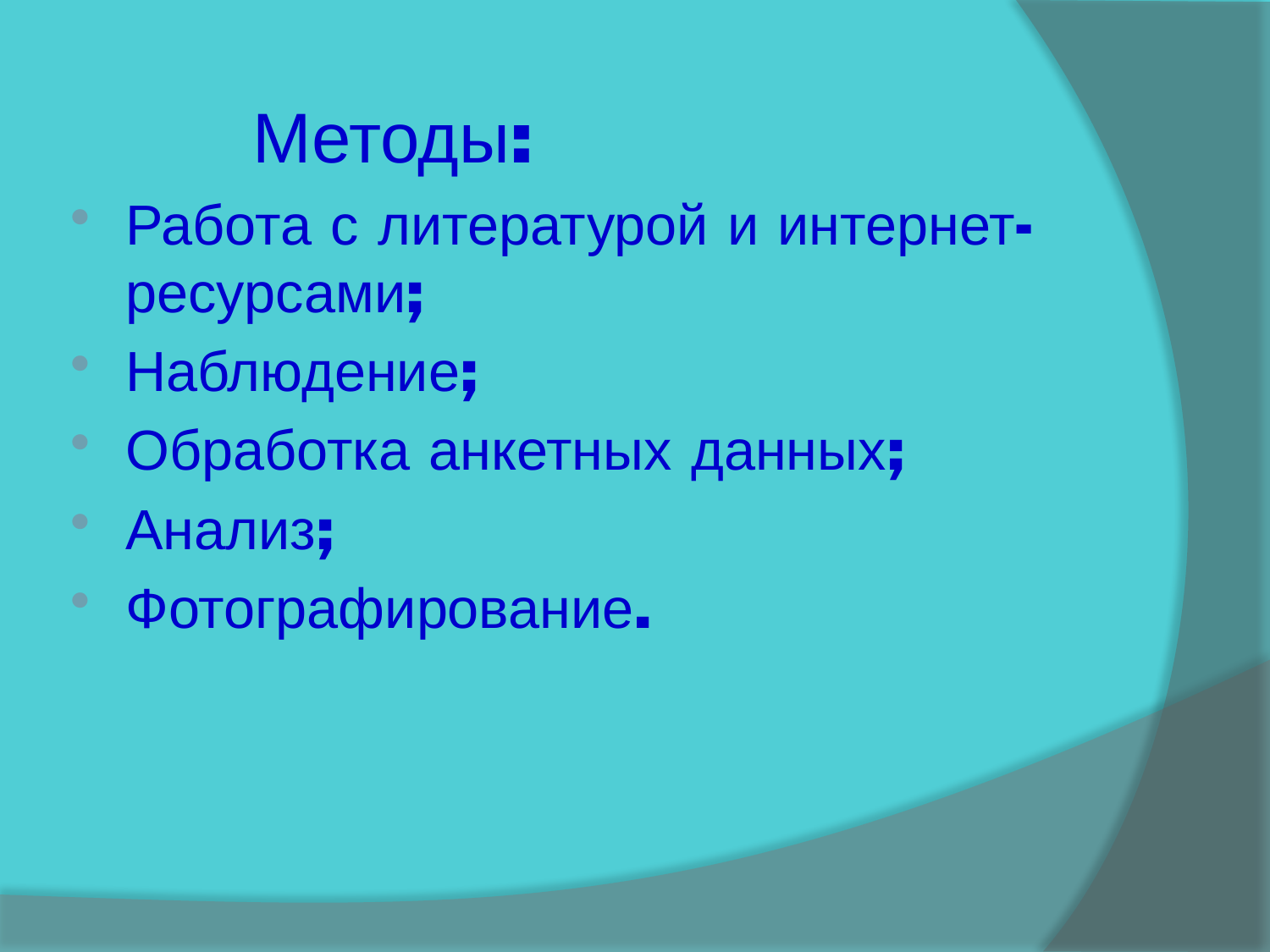

Методы:
Работа с литературой и интернет-ресурсами;
Наблюдение;
Обработка анкетных данных;
Анализ;
Фотографирование.